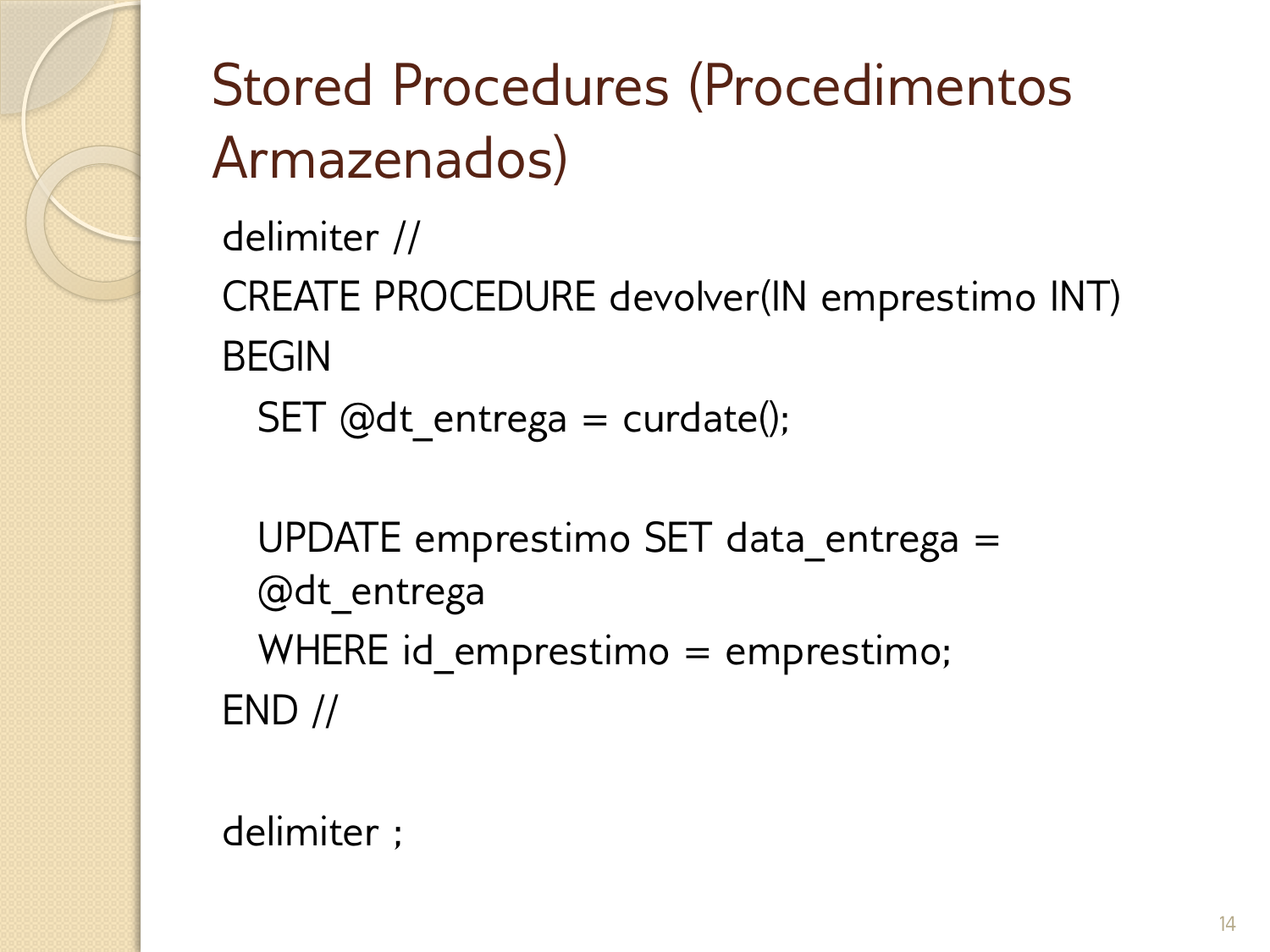

# Stored Procedures (Procedimentos Armazenados)
delimiter //
CREATE PROCEDURE devolver(IN emprestimo INT)
BEGIN
	SET @dt_entrega = curdate();

	UPDATE emprestimo SET data_entrega = @dt_entrega
	WHERE id_emprestimo = emprestimo;
END //

delimiter ;
14